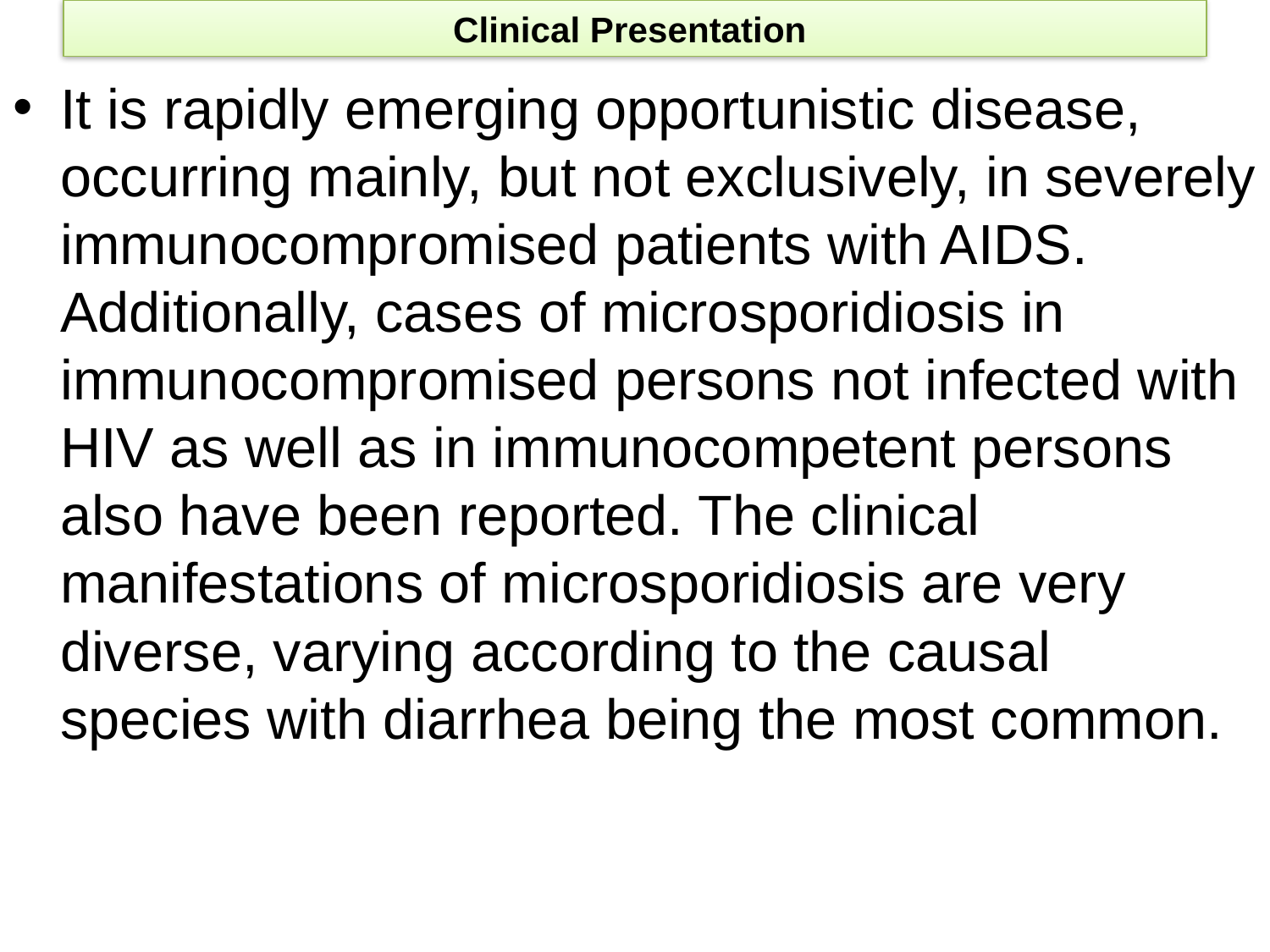

# Clinical Presentation
It is rapidly emerging opportunistic disease, occurring mainly, but not exclusively, in severely immunocompromised patients with AIDS. Additionally, cases of microsporidiosis in immunocompromised persons not infected with HIV as well as in immunocompetent persons also have been reported. The clinical manifestations of microsporidiosis are very diverse, varying according to the causal species with diarrhea being the most common.